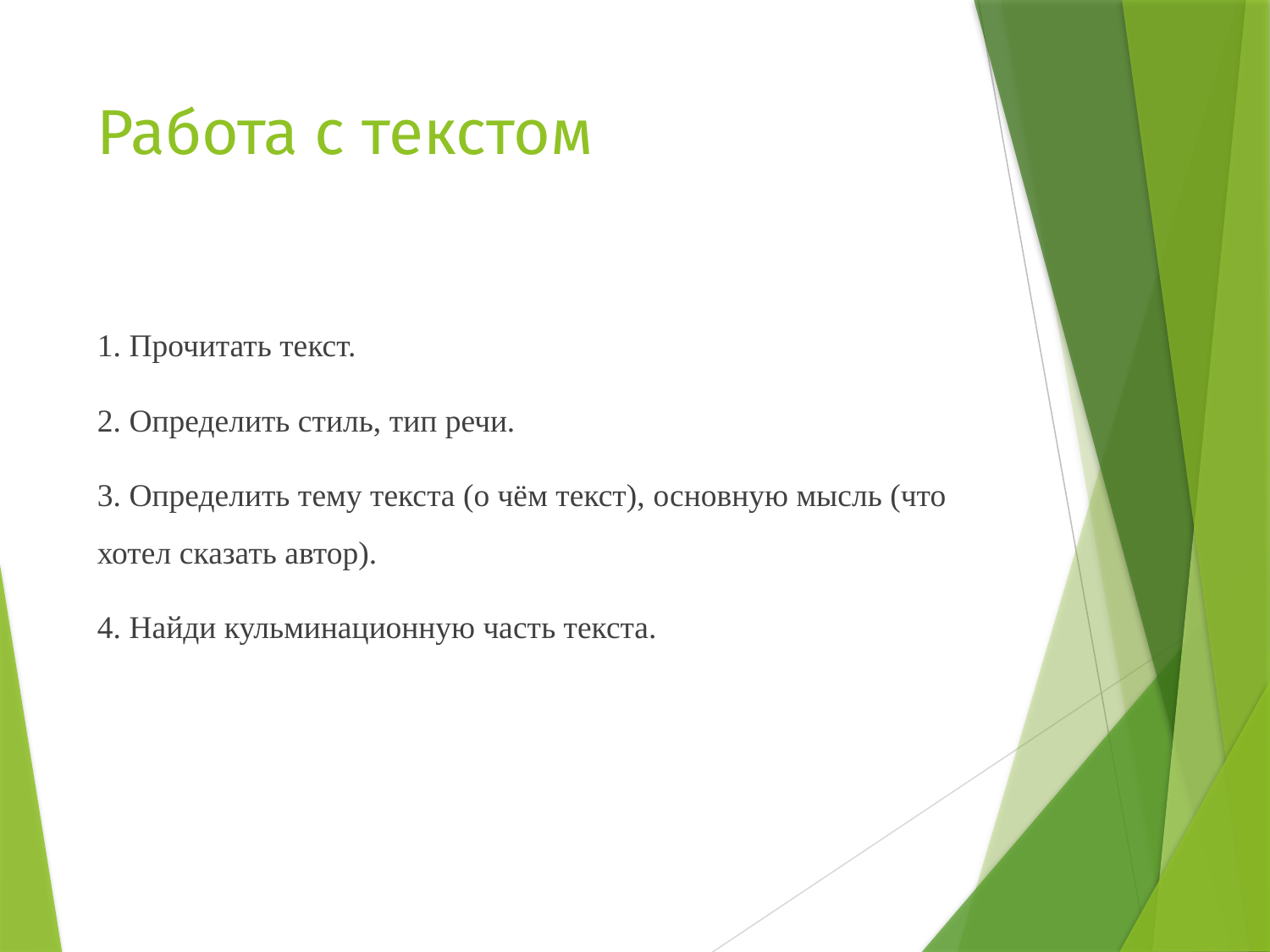

# Работа с текстом
1. Прочитать текст.
2. Определить стиль, тип речи.
3. Определить тему текста (о чём текст), основную мысль (что хотел сказать автор).
4. Найди кульминационную часть текста.